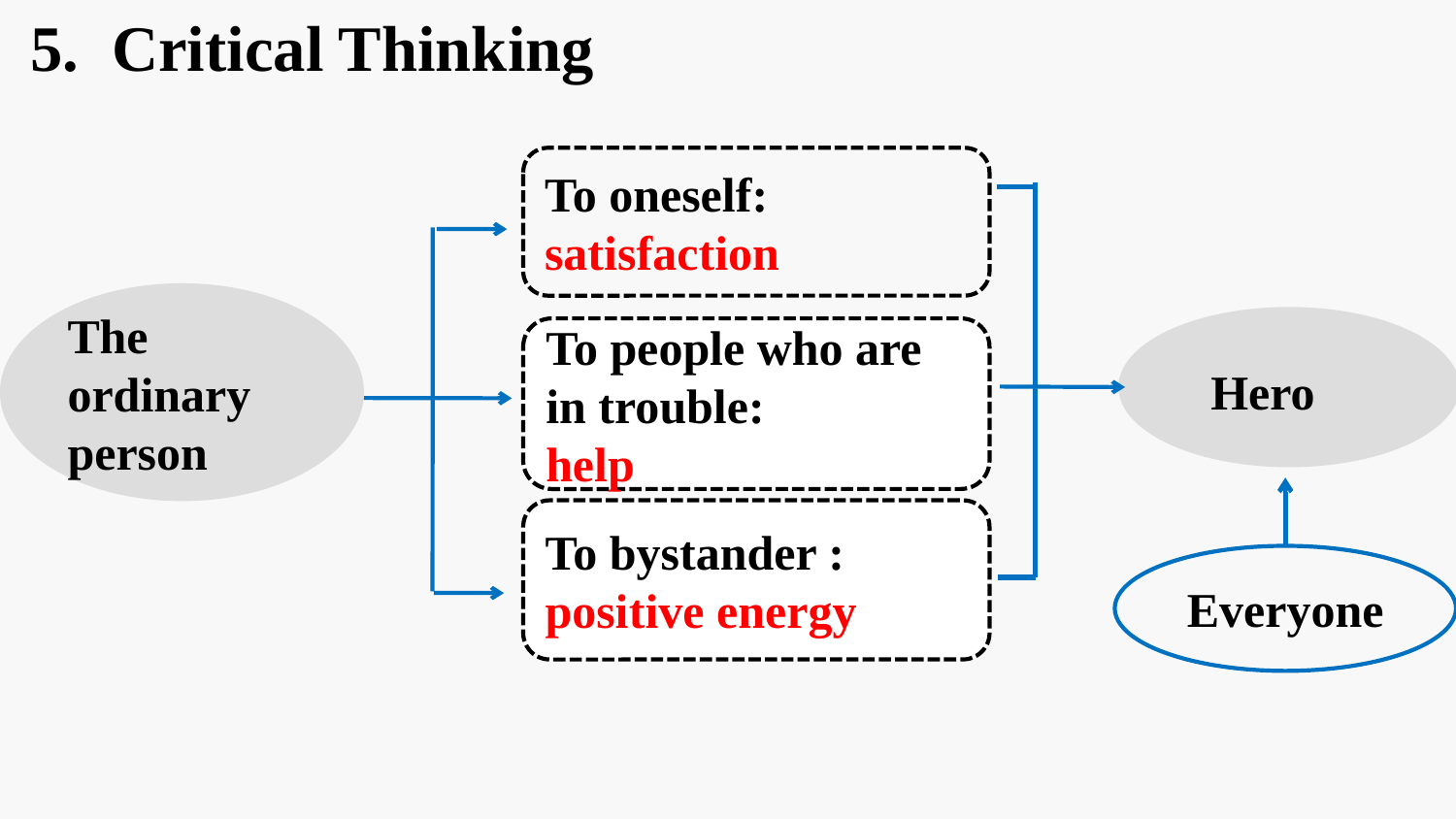

5.  Critical Thinking
To oneself:
satisfaction
The ordinary person
  Hero
To people who are in trouble:
help
To bystander : positive energy
Everyone